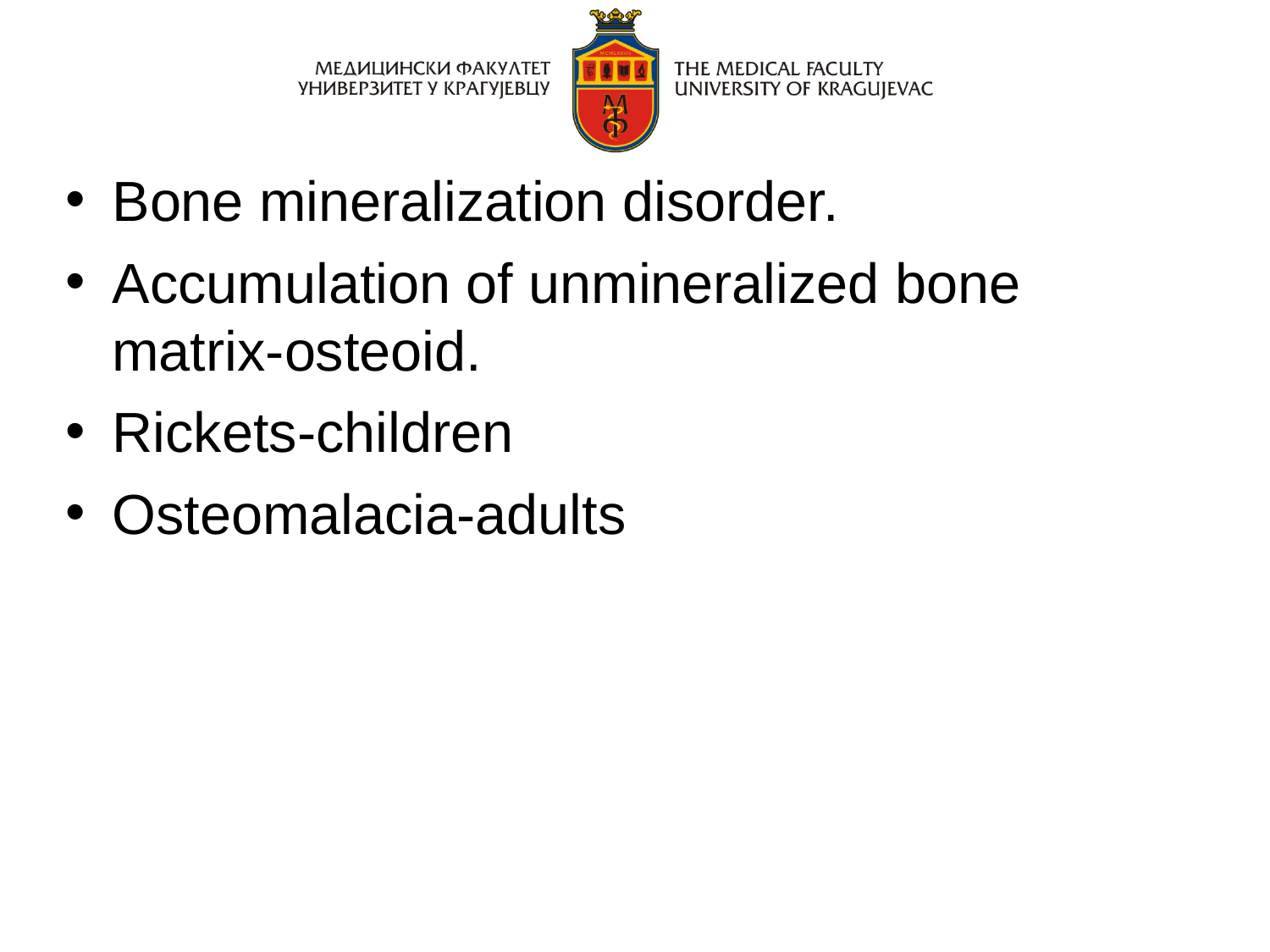

Bone mineralization disorder.
Accumulation of unmineralized bone matrix-osteoid.
Rickets-children
Osteomalacia-adults